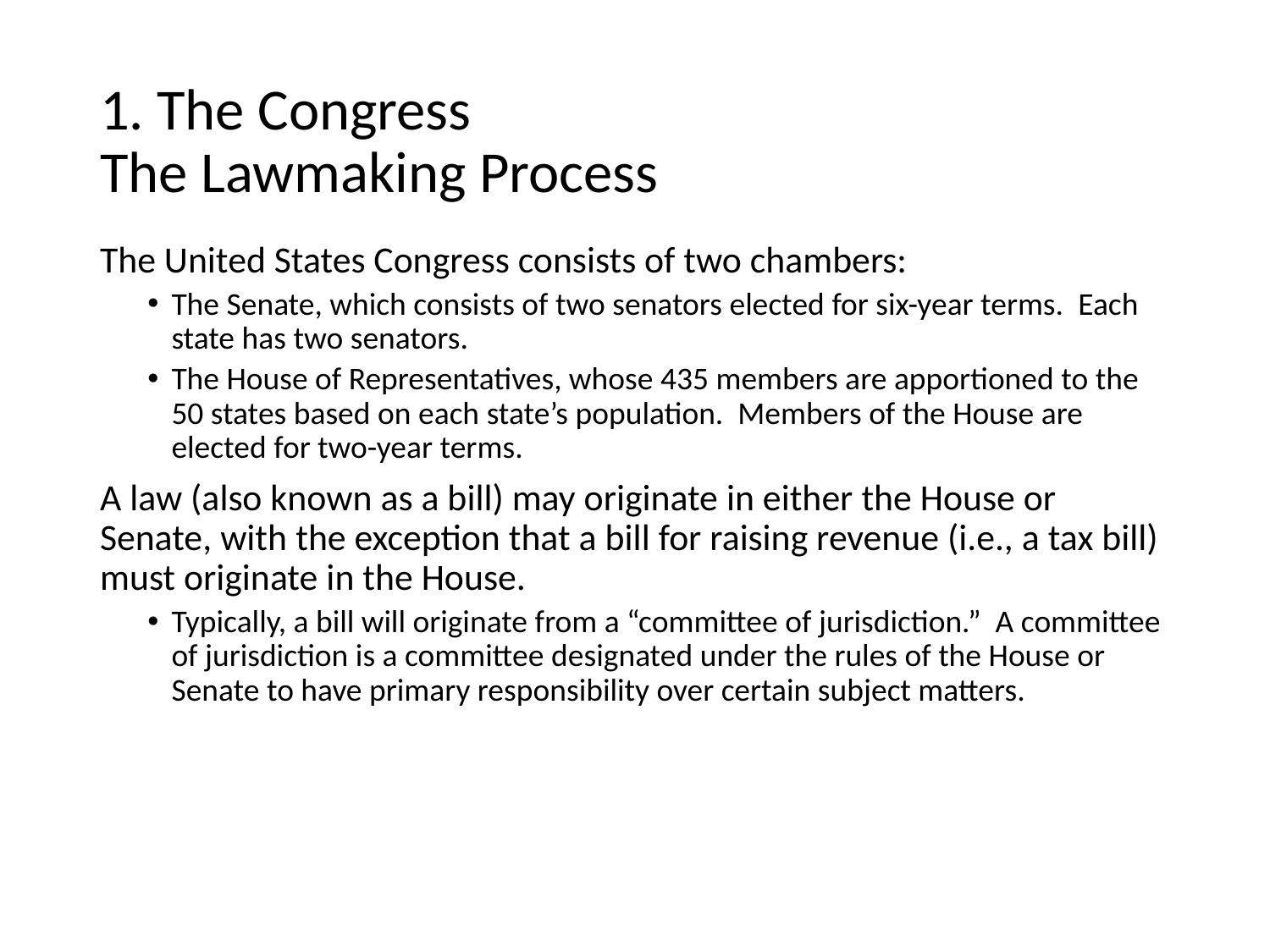

# 1. The Congress The Lawmaking Process
The United States Congress consists of two chambers:
The Senate, which consists of two senators elected for six-year terms.  Each state has two senators.
The House of Representatives, whose 435 members are apportioned to the 50 states based on each state’s population.  Members of the House are elected for two-year terms.
A law (also known as a bill) may originate in either the House or Senate, with the exception that a bill for raising revenue (i.e., a tax bill) must originate in the House.
Typically, a bill will originate from a “committee of jurisdiction.”  A committee of jurisdiction is a committee designated under the rules of the House or Senate to have primary responsibility over certain subject matters.